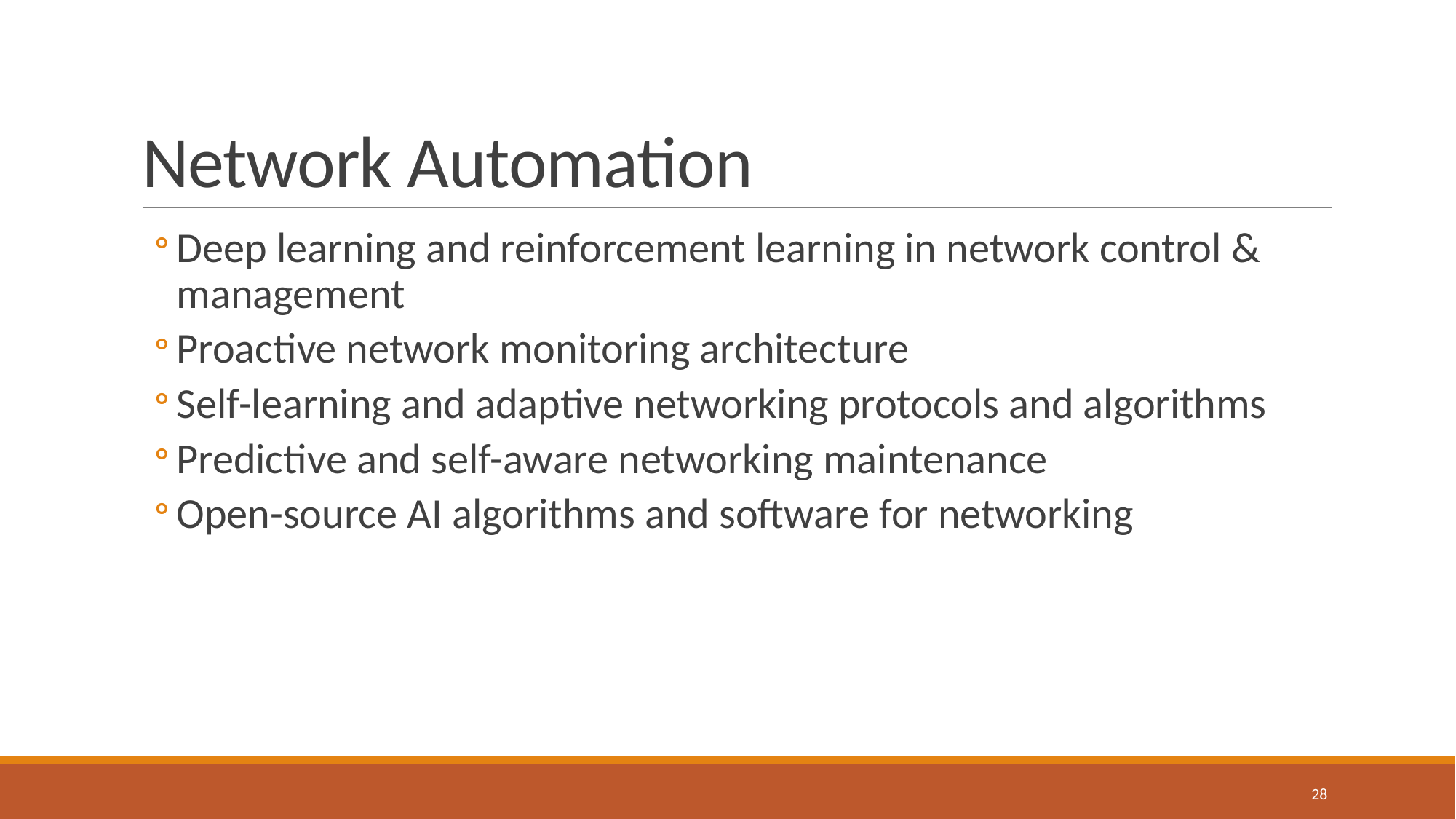

# Network Automation
Deep learning and reinforcement learning in network control & management
Proactive network monitoring architecture
Self-learning and adaptive networking protocols and algorithms
Predictive and self-aware networking maintenance
Open-source AI algorithms and software for networking

28